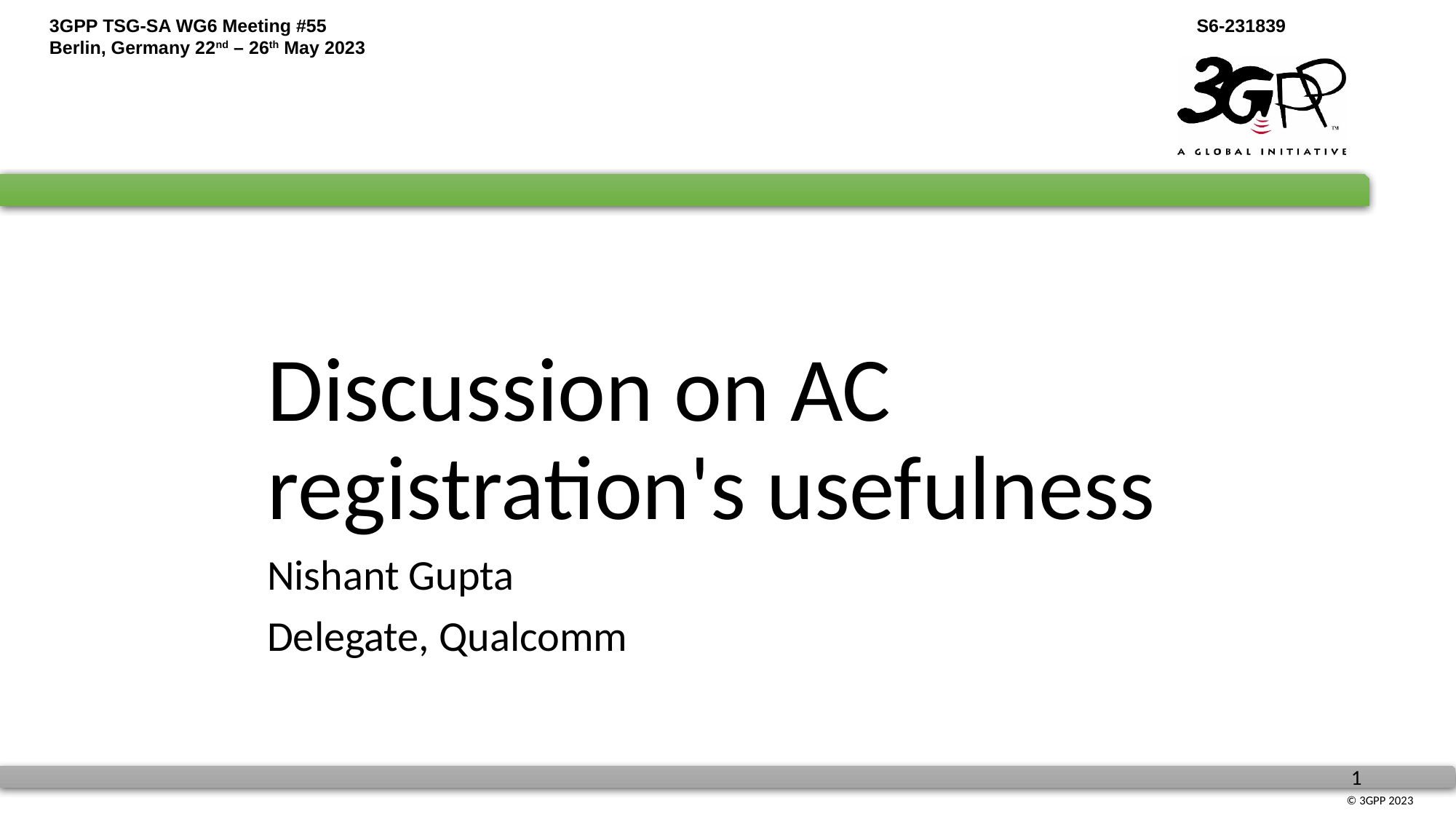

# Discussion on AC registration's usefulness
Nishant Gupta
Delegate, Qualcomm